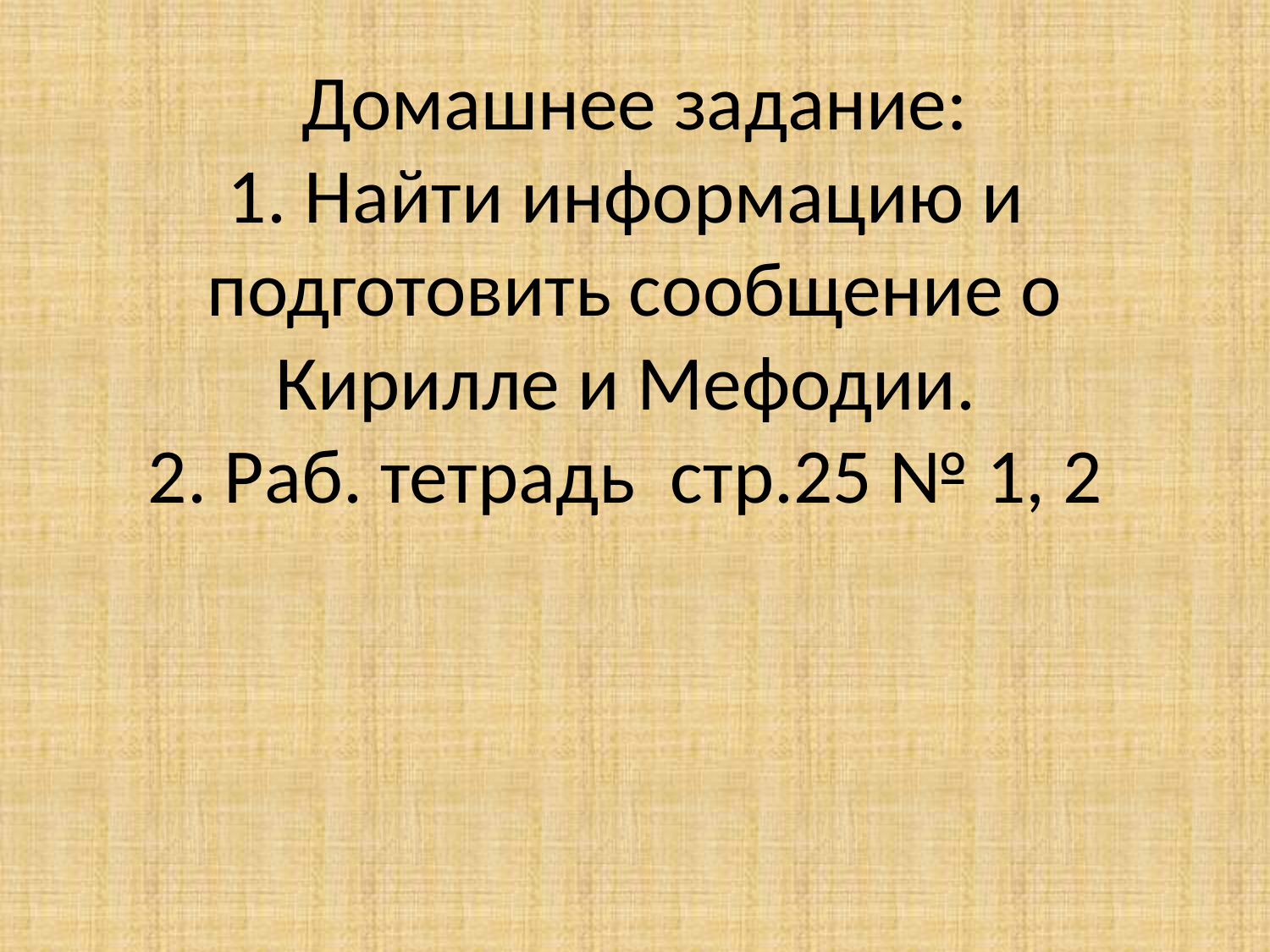

# Домашнее задание: 1. Найти информацию и  подготовить сообщение о Кирилле и Мефодии. 2. Раб. тетрадь  стр.25 № 1, 2